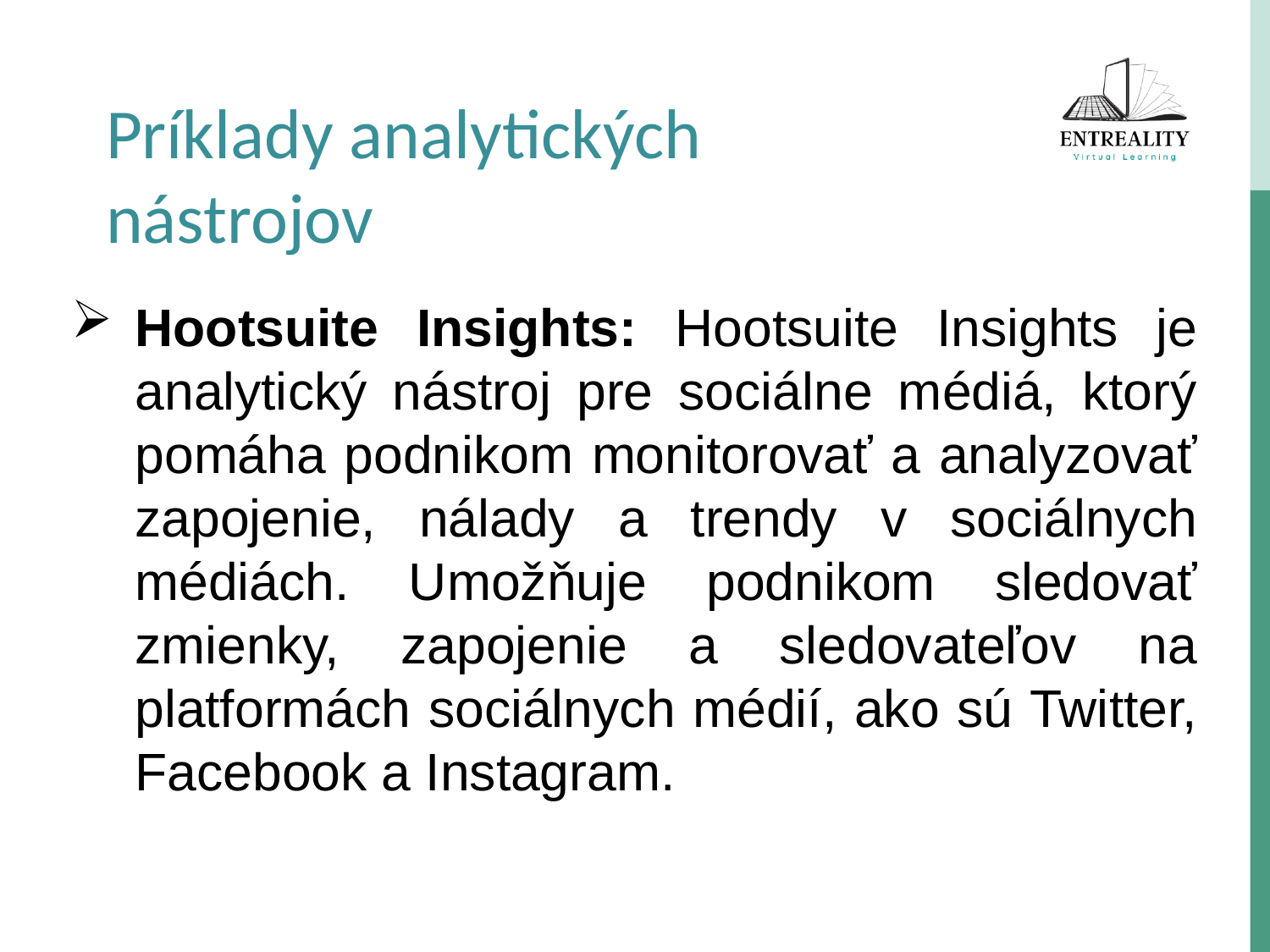

Príklady analytických nástrojov

Hootsuite Insights: Hootsuite Insights je analytický nástroj pre sociálne médiá, ktorý pomáha podnikom monitorovať a analyzovať zapojenie, nálady a trendy v sociálnych médiách. Umožňuje podnikom sledovať zmienky, zapojenie a sledovateľov na platformách sociálnych médií, ako sú Twitter, Facebook a Instagram.